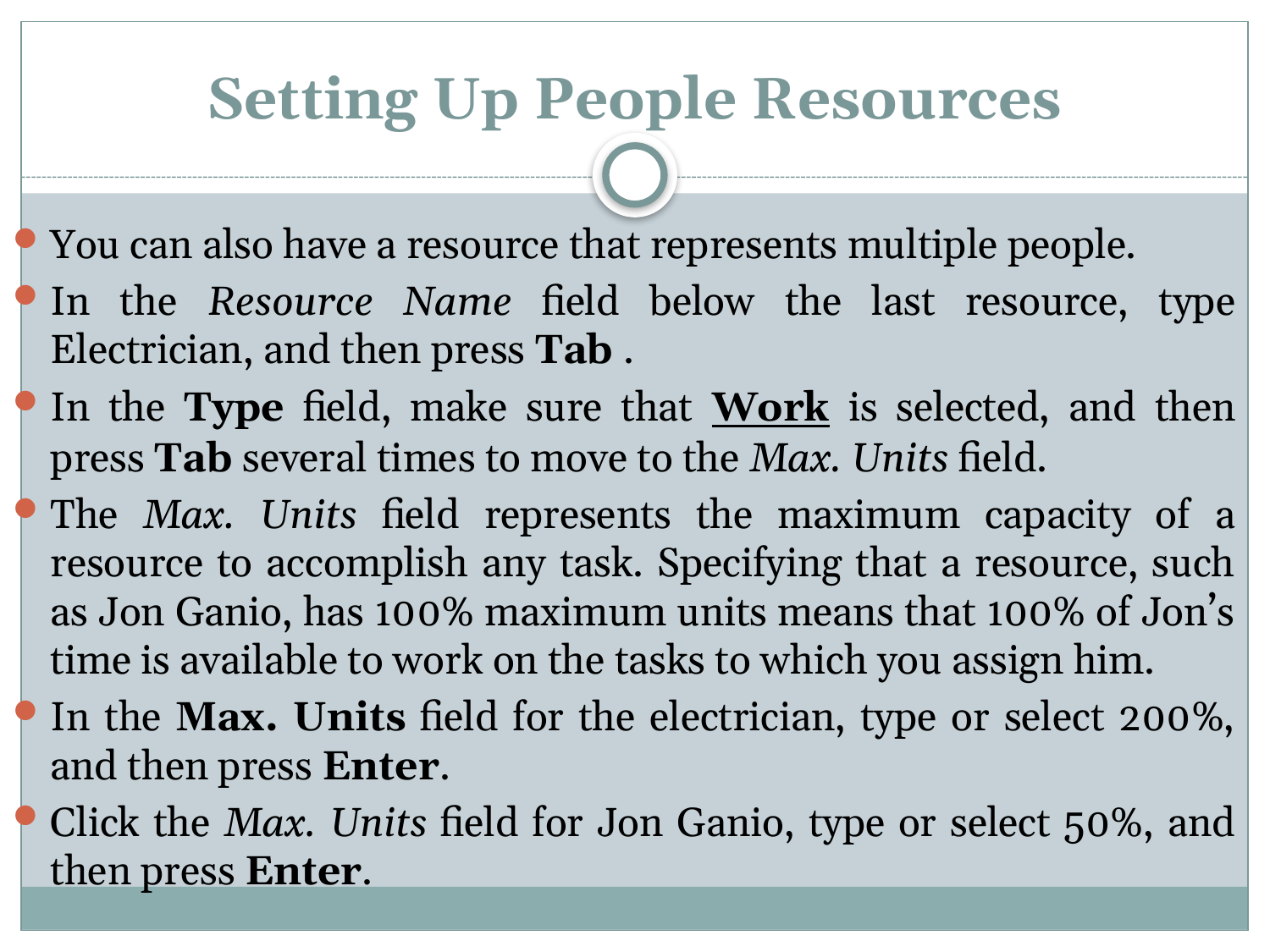

# Setting Up People Resources
You can also have a resource that represents multiple people.
In the Resource Name field below the last resource, type Electrician, and then press Tab .
In the Type field, make sure that Work is selected, and then press Tab several times to move to the Max. Units field.
The Max. Units field represents the maximum capacity of a resource to accomplish any task. Specifying that a resource, such as Jon Ganio, has 100% maximum units means that 100% of Jon’s time is available to work on the tasks to which you assign him.
In the Max. Units field for the electrician, type or select 200%, and then press Enter.
Click the Max. Units field for Jon Ganio, type or select 50%, and then press Enter.